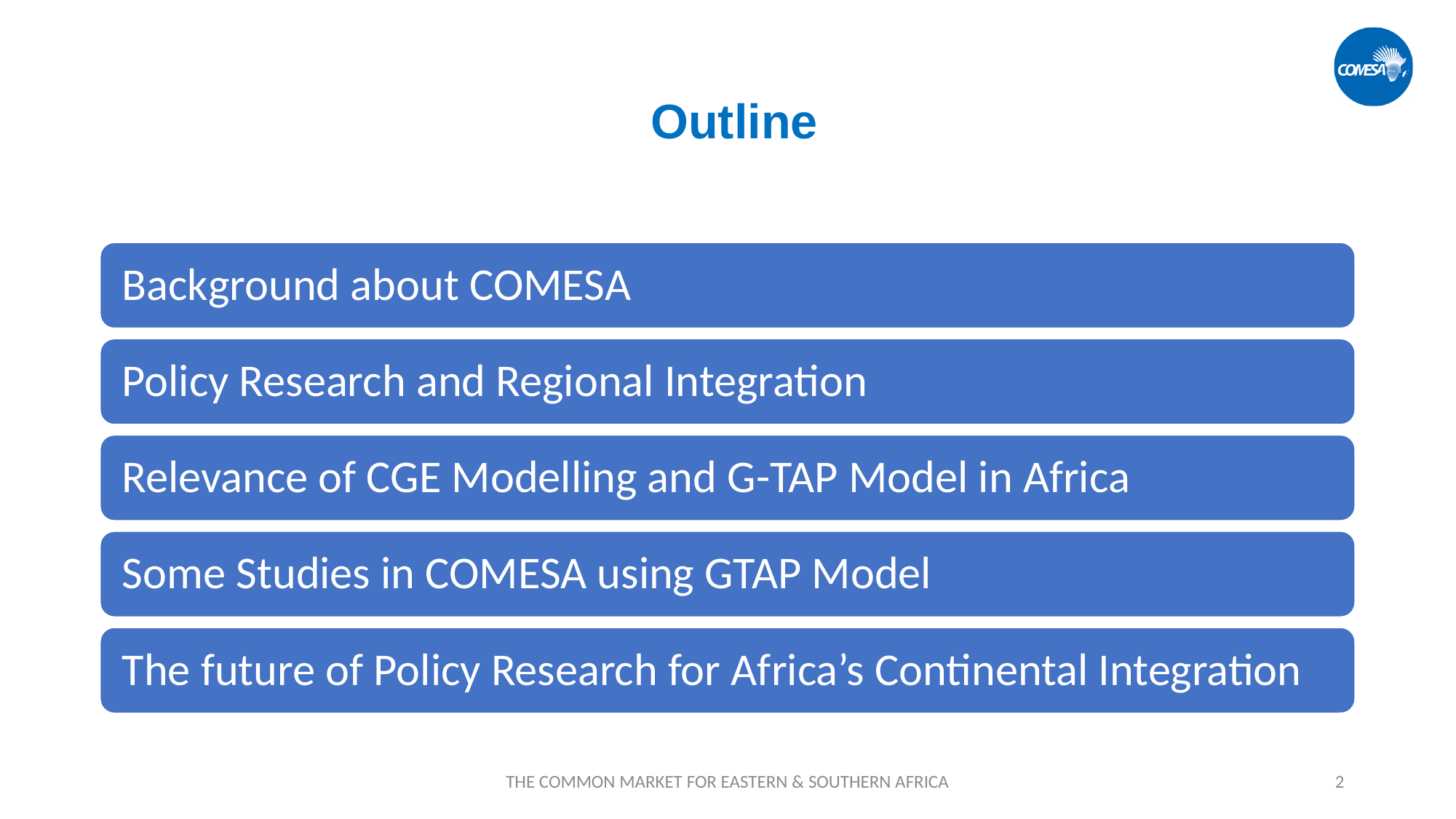

# Outline
Background about COMESA
Policy Research and Regional Integration
Relevance of CGE Modelling and G-TAP Model in Africa
Some Studies in COMESA using GTAP Model
The future of Policy Research for Africa’s Continental Integration
THE COMMON MARKET FOR EASTERN & SOUTHERN AFRICA
2